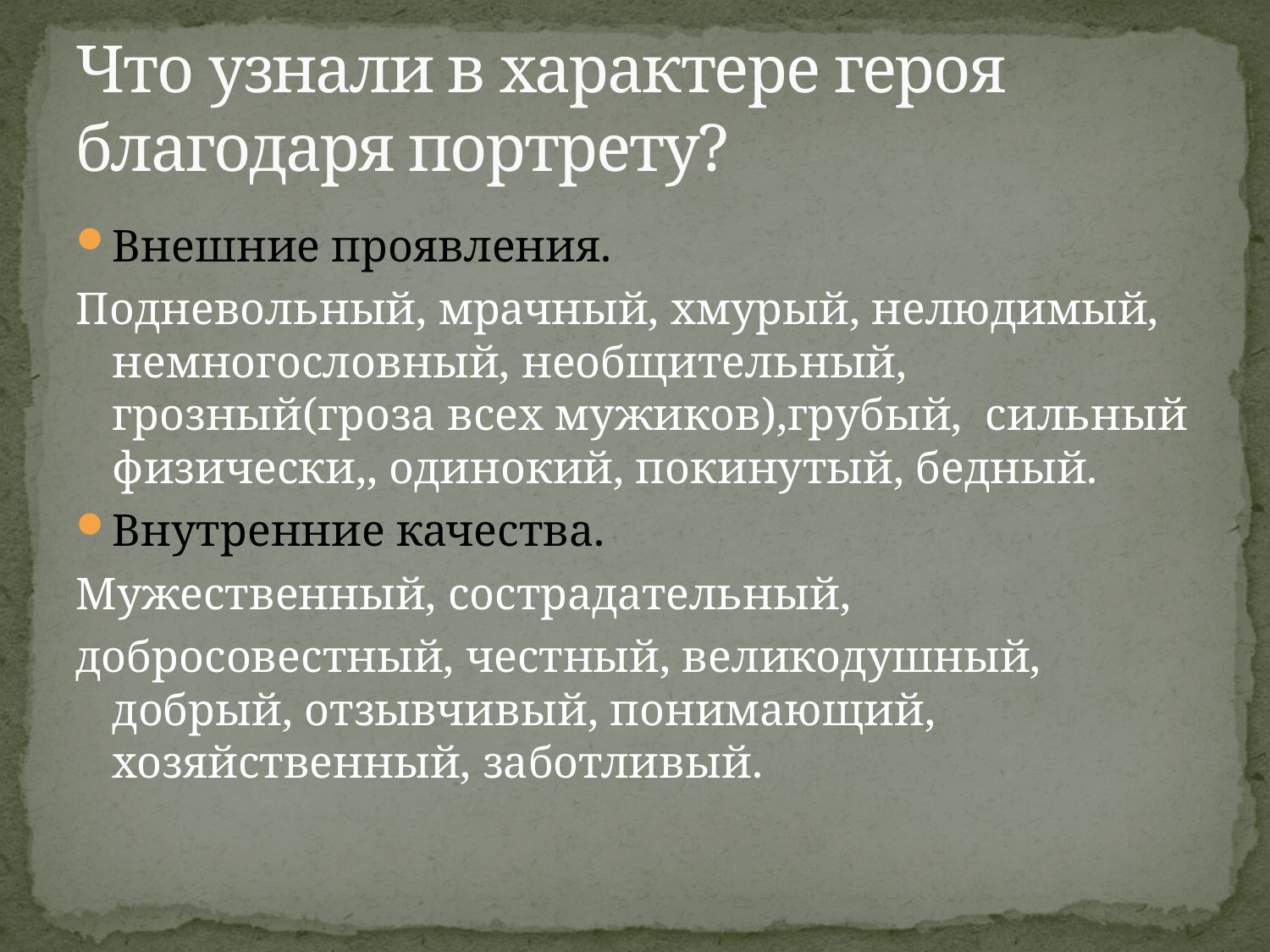

# Что узнали в характере героя благодаря портрету?
Внешние проявления.
Подневольный, мрачный, хмурый, нелюдимый, немногословный, необщительный, грозный(гроза всех мужиков),грубый,  сильный физически,, одинокий, покинутый, бедный.
Внутренние качества.
Мужественный, сострадательный,
добросовестный, честный, великодушный, добрый, отзывчивый, понимающий, хозяйственный, заботливый.